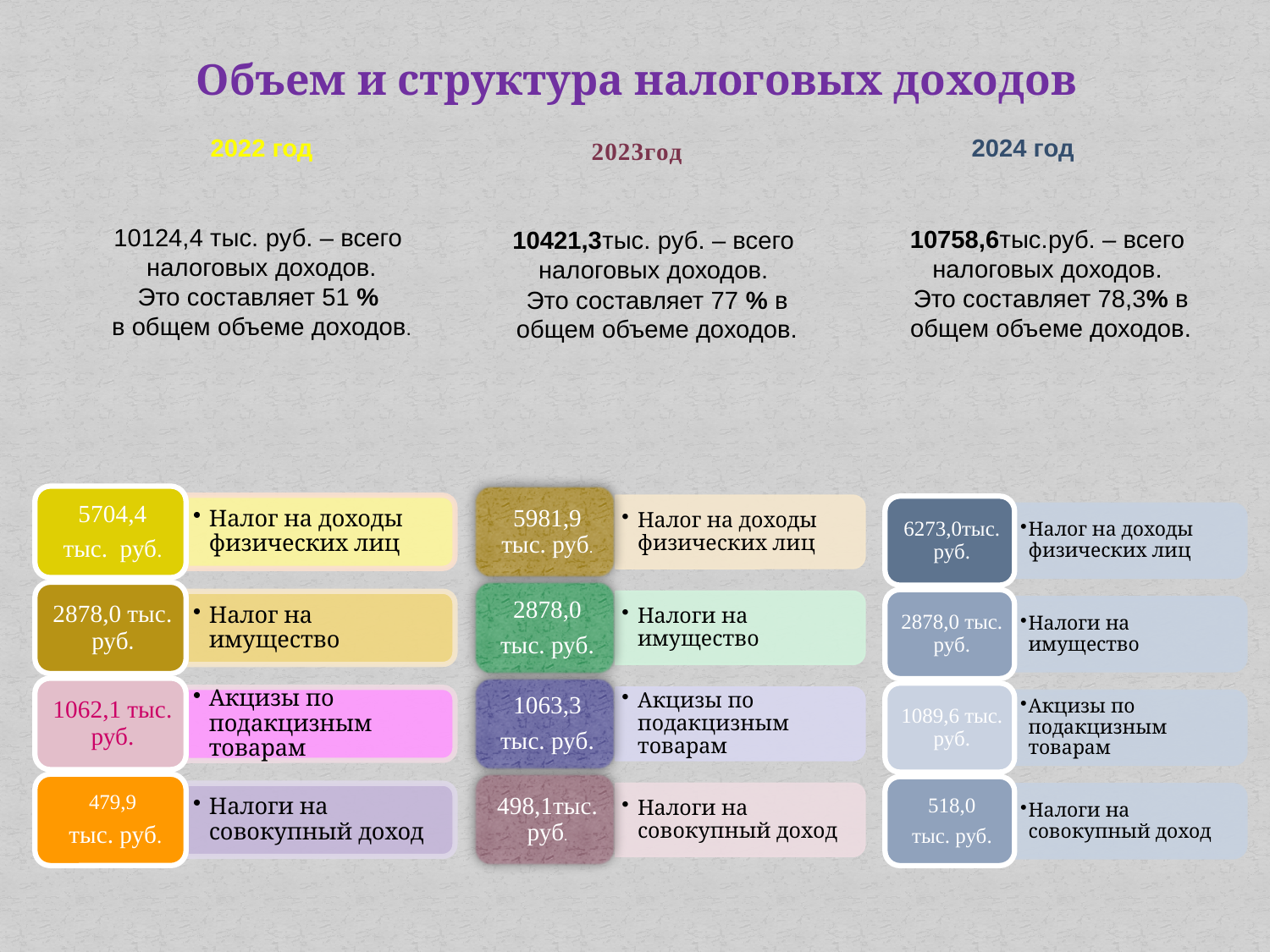

Объем и структура налоговых доходов

### Chart

| Category |
|---|
2022 год
2024 год

### Chart

| Category |
|---|

### Chart

| Category |
|---|
10124,4 тыс. руб. – всего
налоговых доходов.
Это составляет 51 %
в общем объеме доходов.
10758,6тыс.руб. – всего
налоговых доходов.
Это составляет 78,3% в общем объеме доходов.
10421,3тыс. руб. – всего
налоговых доходов.
Это составляет 77 % в общем объеме доходов.
Налог на доходы физических лиц
5704,4
тыс.  руб.
Налог на имущество
2878,0 тыс. руб.
Акцизы по подакцизным товарам
1062,1 тыс. руб.
Налоги на совокупный доход
479,9
 тыс. руб.
Налог на доходы физических лиц
5981,9 тыс. руб.
Налоги на имущество
2878,0
тыс. руб.
Акцизы по подакцизным товарам
1063,3
тыс. руб.
Налоги на совокупный доход
498,1тыс. руб.
Налог на доходы физических лиц
6273,0тыс. руб.
Налоги на имущество
2878,0 тыс. руб.
Акцизы по подакцизным товарам
1089,6 тыс. руб.
Налоги на совокупный доход
518,0
тыс. руб.